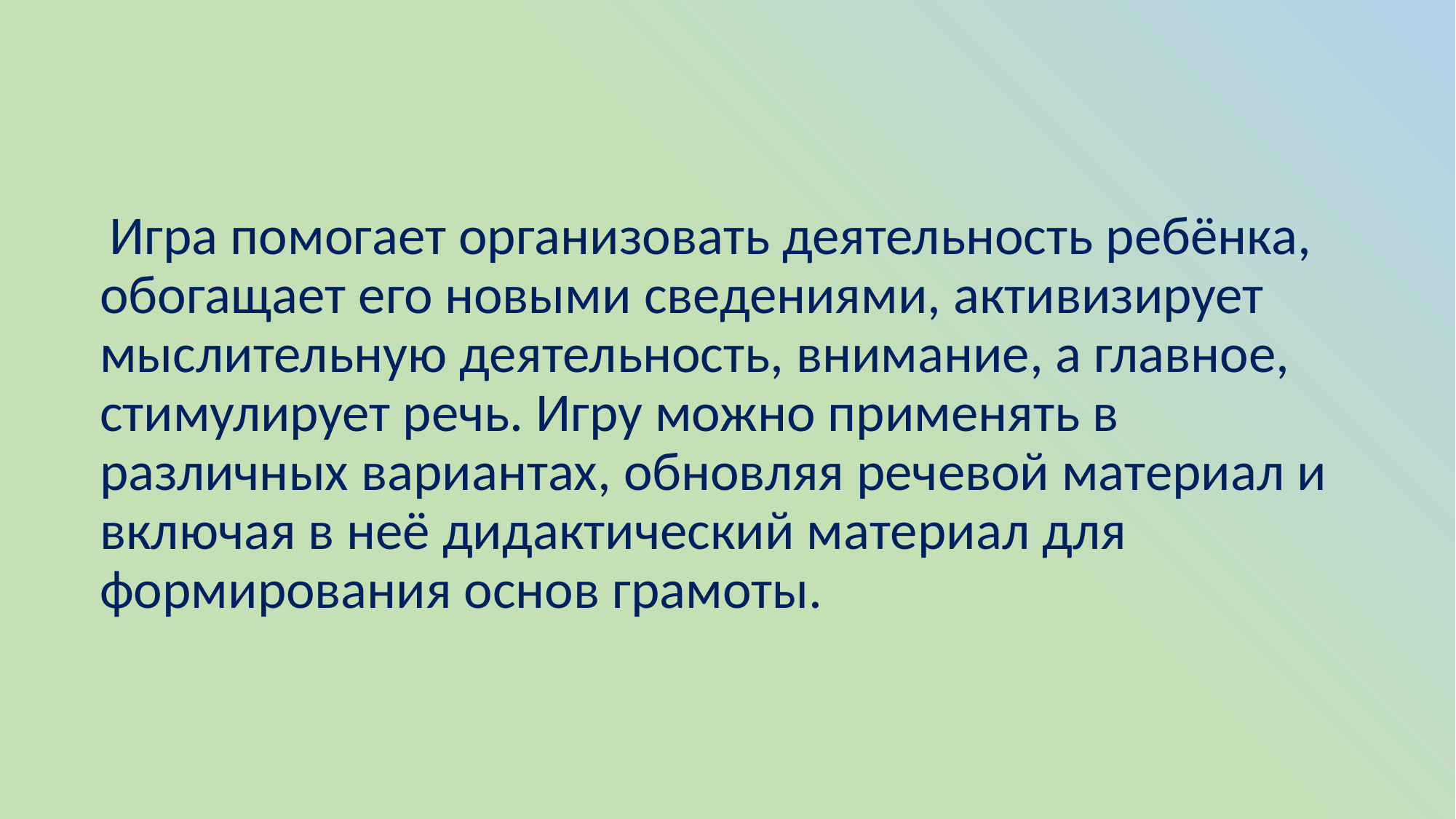

#
 Игра помогает организовать деятельность ребёнка, обогащает его новыми сведениями, активизирует мыслительную деятельность, внимание, а главное, стимулирует речь. Игру можно применять в различных вариантах, обновляя речевой материал и включая в неё дидактический материал для формирования основ грамоты.